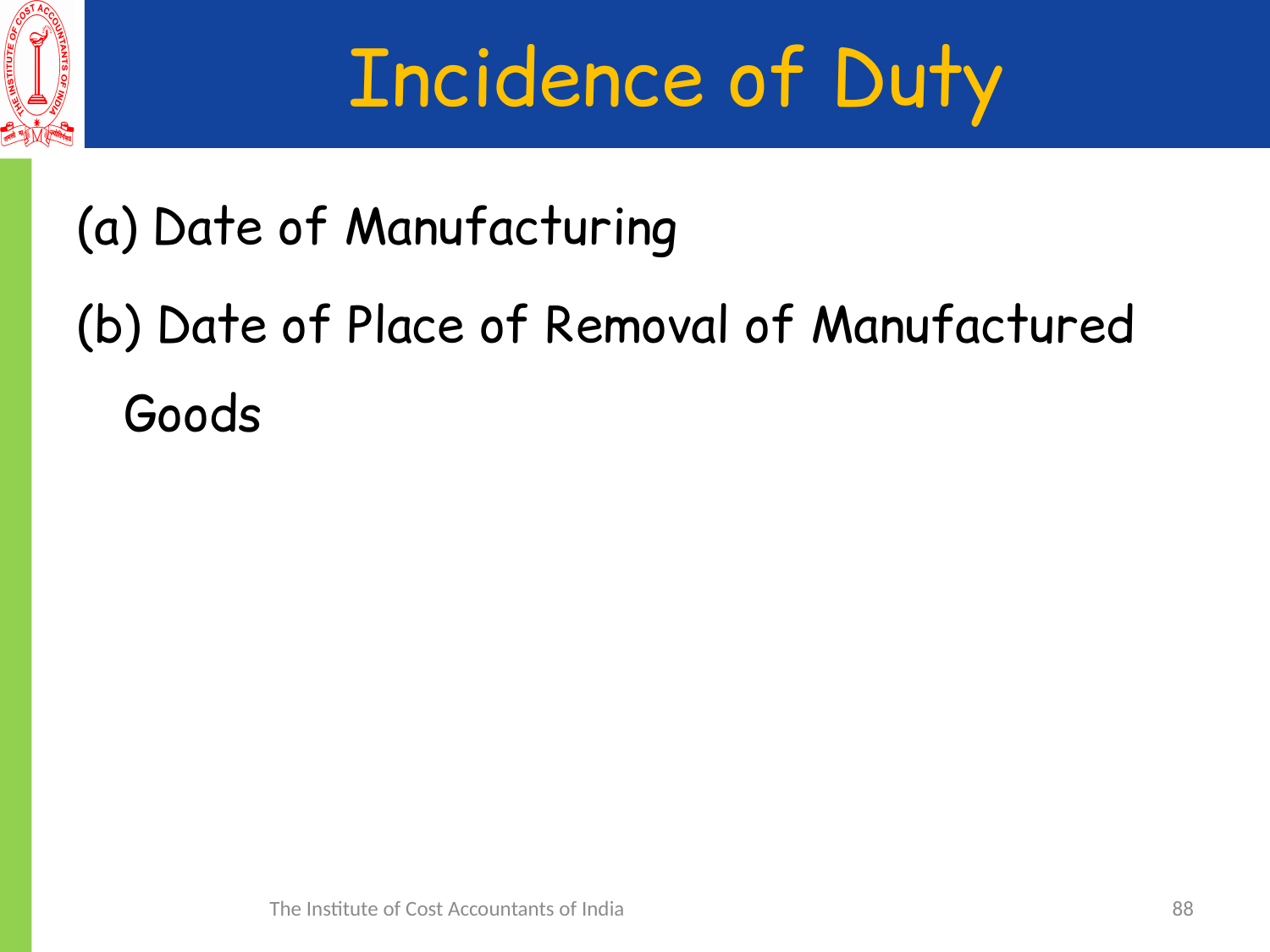

# Incidence of Duty
(a) Date of Manufacturing
(b) Date of Place of Removal of Manufactured Goods
The Institute of Cost Accountants of India
88